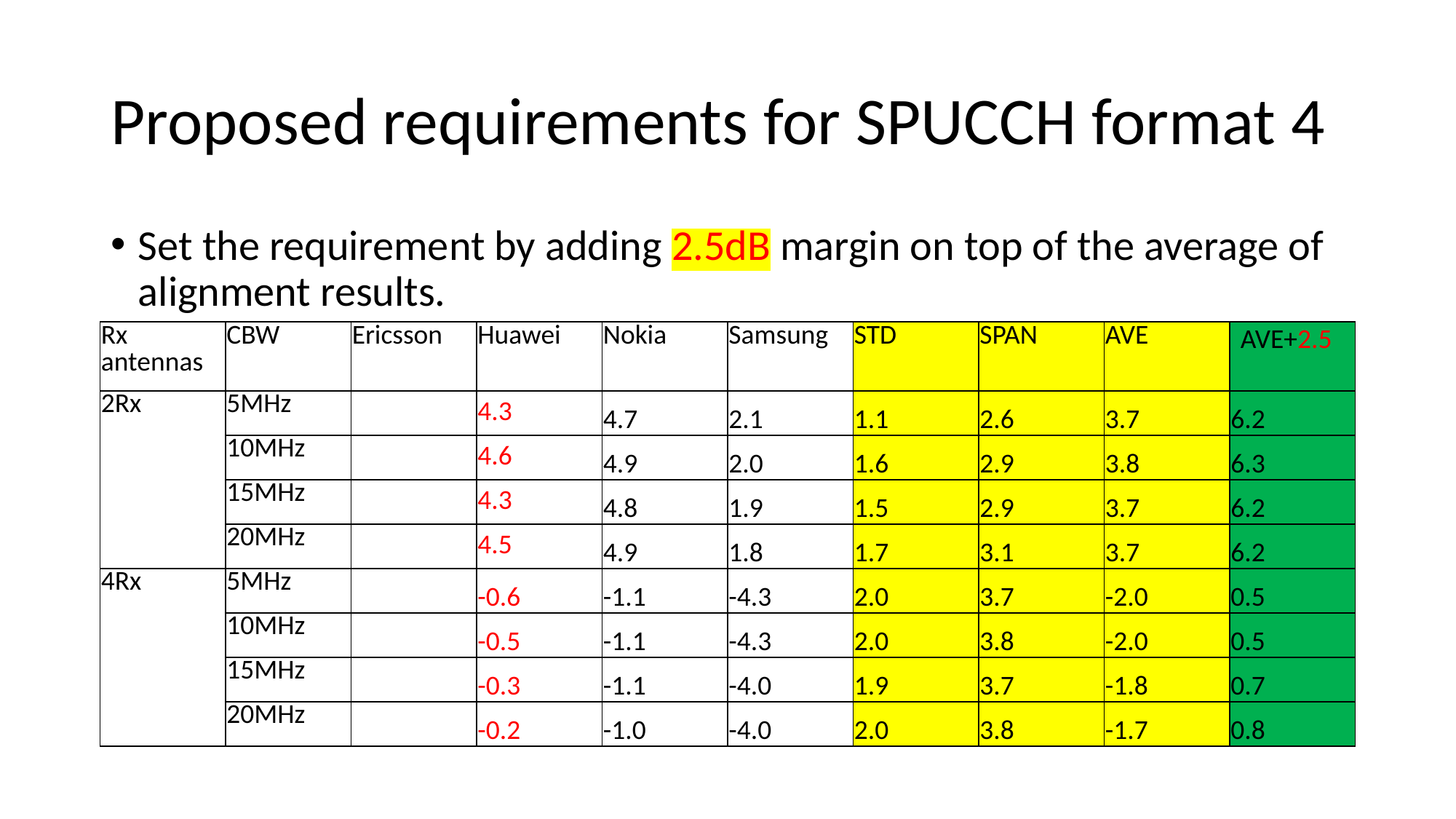

# Proposed requirements for SPUCCH format 4
Set the requirement by adding 2.5dB margin on top of the average of alignment results.
| Rx antennas | CBW | Ericsson | Huawei | Nokia | Samsung | STD | SPAN | AVE | AVE+2.5 |
| --- | --- | --- | --- | --- | --- | --- | --- | --- | --- |
| 2Rx | 5MHz |  | 4.3 | 4.7 | 2.1 | 1.1 | 2.6 | 3.7 | 6.2 |
|  | 10MHz |  | 4.6 | 4.9 | 2.0 | 1.6 | 2.9 | 3.8 | 6.3 |
|  | 15MHz |  | 4.3 | 4.8 | 1.9 | 1.5 | 2.9 | 3.7 | 6.2 |
|  | 20MHz |  | 4.5 | 4.9 | 1.8 | 1.7 | 3.1 | 3.7 | 6.2 |
| 4Rx | 5MHz |  | -0.6 | -1.1 | -4.3 | 2.0 | 3.7 | -2.0 | 0.5 |
|  | 10MHz |  | -0.5 | -1.1 | -4.3 | 2.0 | 3.8 | -2.0 | 0.5 |
|  | 15MHz |  | -0.3 | -1.1 | -4.0 | 1.9 | 3.7 | -1.8 | 0.7 |
|  | 20MHz |  | -0.2 | -1.0 | -4.0 | 2.0 | 3.8 | -1.7 | 0.8 |